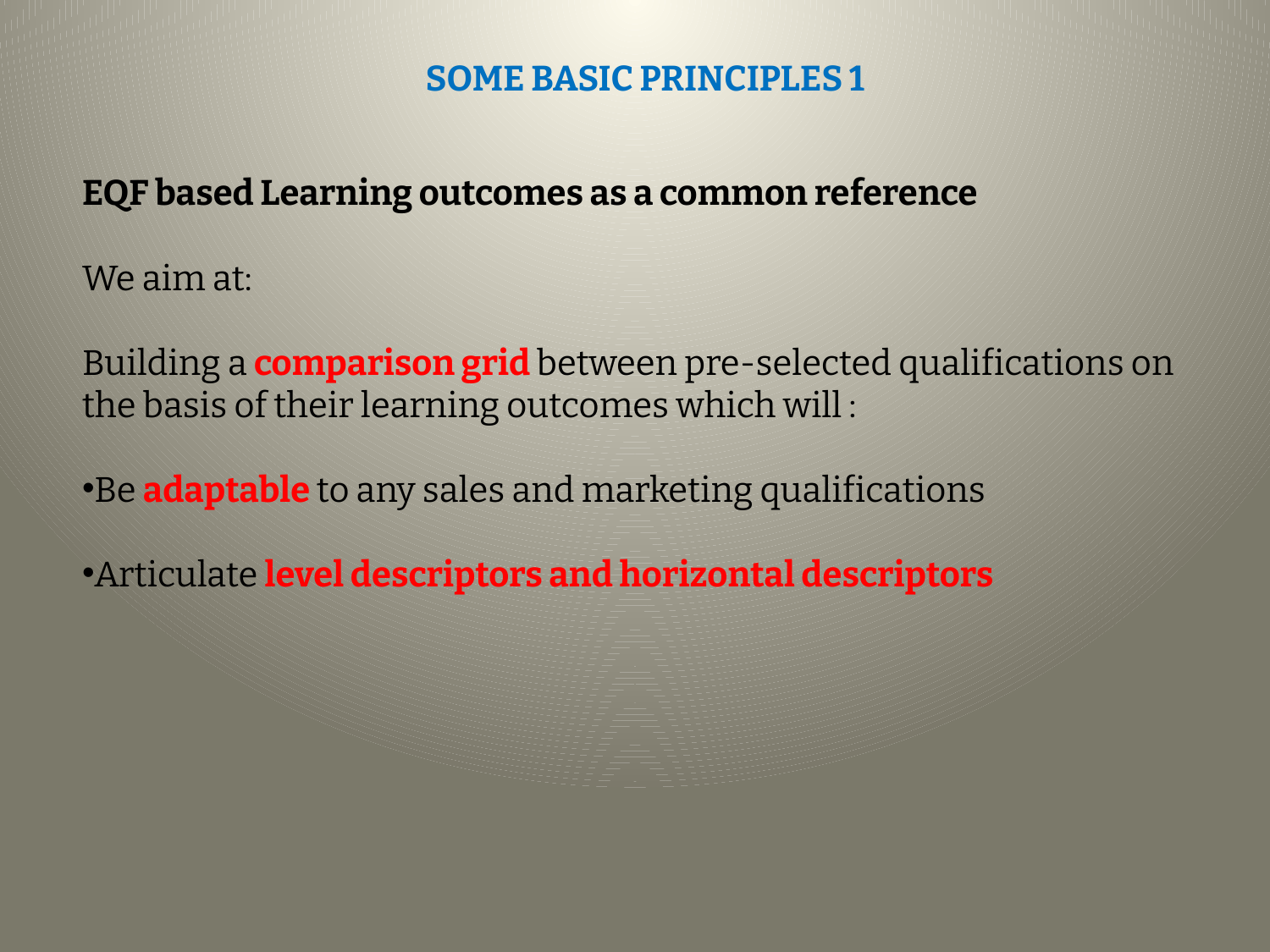

SOME BASIC PRINCIPLES 1
EQF based Learning outcomes as a common reference

We aim at:

Building a comparison grid between pre-selected qualifications on the basis of their learning outcomes which will :

Be adaptable to any sales and marketing qualifications

Articulate level descriptors and horizontal descriptors